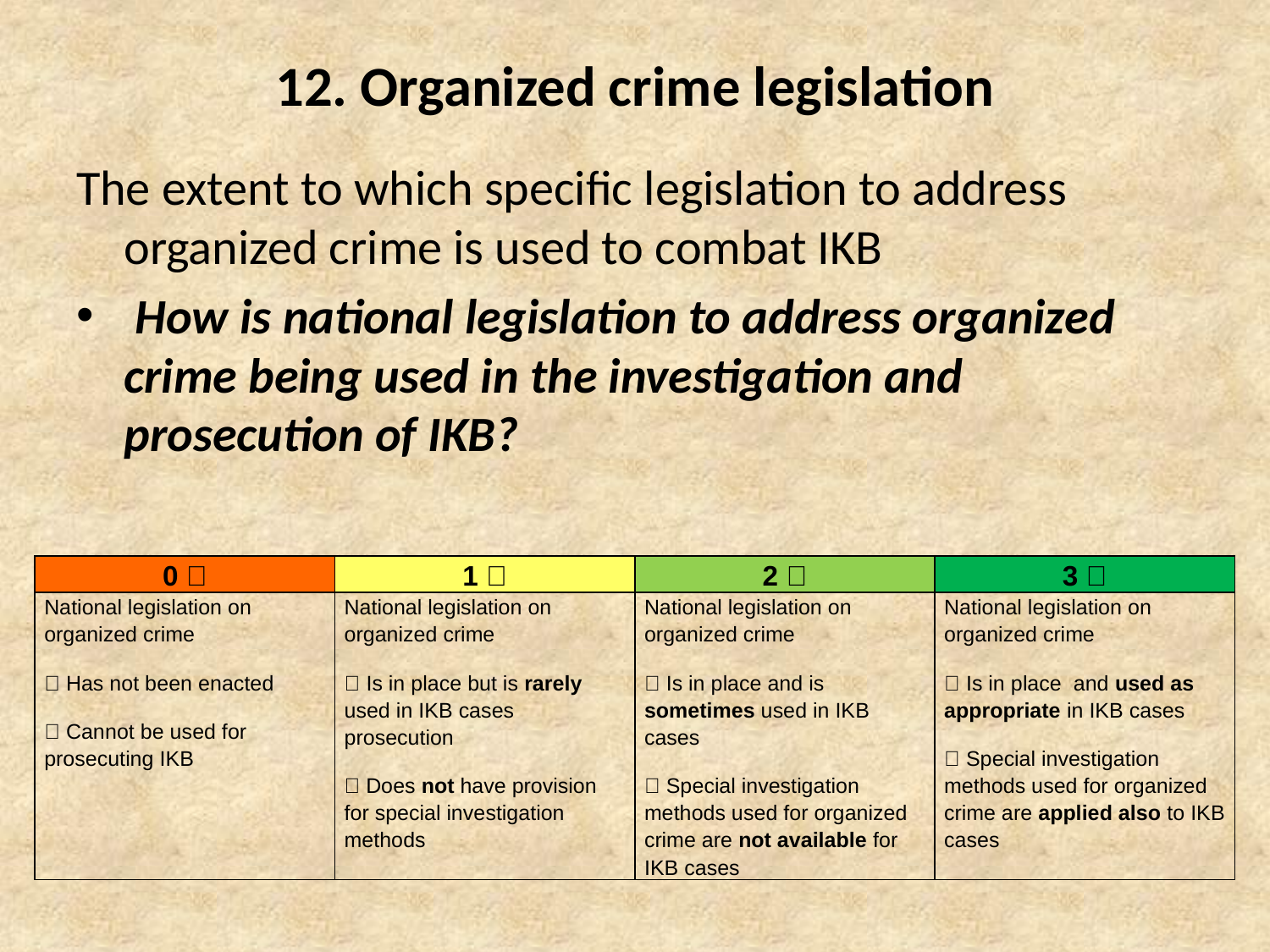

# 12. Organized crime legislation
The extent to which specific legislation to address organized crime is used to combat IKB
 How is national legislation to address organized crime being used in the investigation and prosecution of IKB?

| 0 􀜆 | 1 􀜆 | 2 􀜆 | 3 􀜆 |
| --- | --- | --- | --- |
| National legislation on organized crime 􀜆 Has not been enacted 􀜆 Cannot be used for prosecuting IKB | National legislation on organized crime 􀜆 Is in place but is rarely used in IKB cases prosecution 􀜆 Does not have provision for special investigation methods | National legislation on organized crime 􀜆 Is in place and is sometimes used in IKB cases 􀜆 Special investigation methods used for organized crime are not available for IKB cases | National legislation on organized crime 􀜆 Is in place and used as appropriate in IKB cases 􀜆 Special investigation methods used for organized crime are applied also to IKB cases |